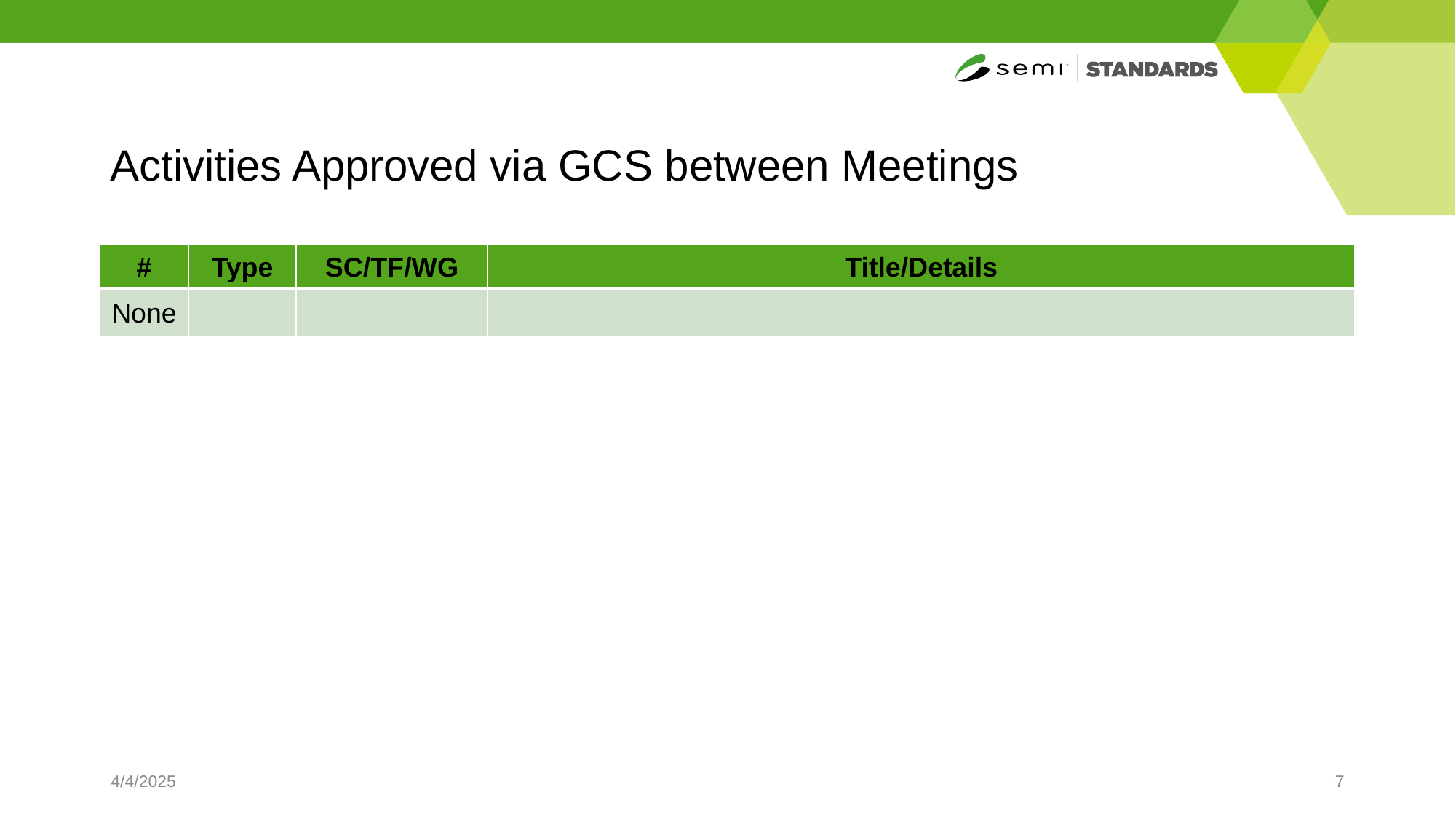

# Activities Approved via GCS between Meetings
None
| # | Type | SC/TF/WG | Title/Details |
| --- | --- | --- | --- |
| None |  |  |  |
4/4/2025
7